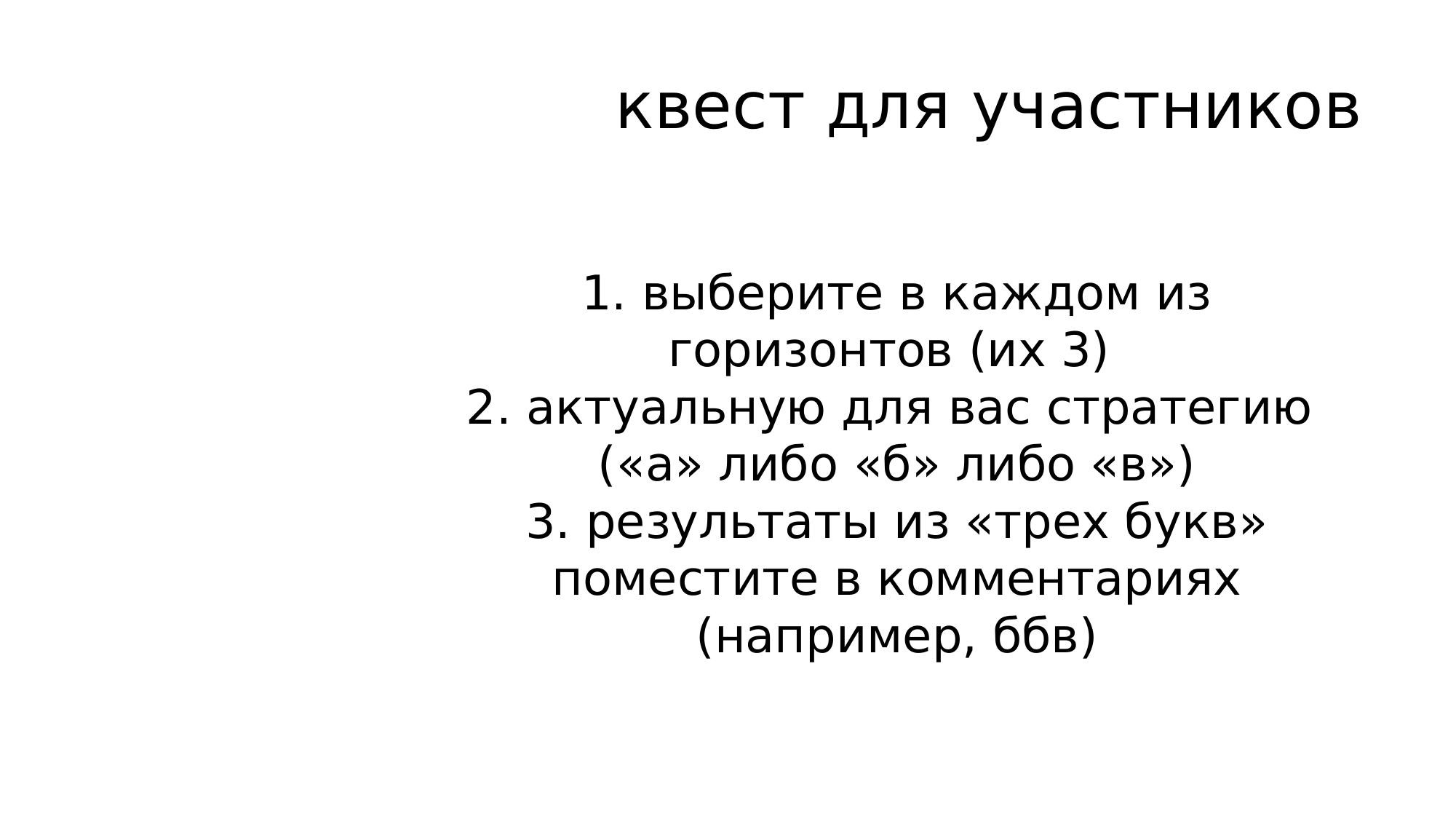

# квест для участников
1. выберите в каждом из горизонтов (их 3)
2. актуальную для вас стратегию
(«а» либо «б» либо «в»)
3. результаты из «трех букв» поместите в комментариях (например, ббв)